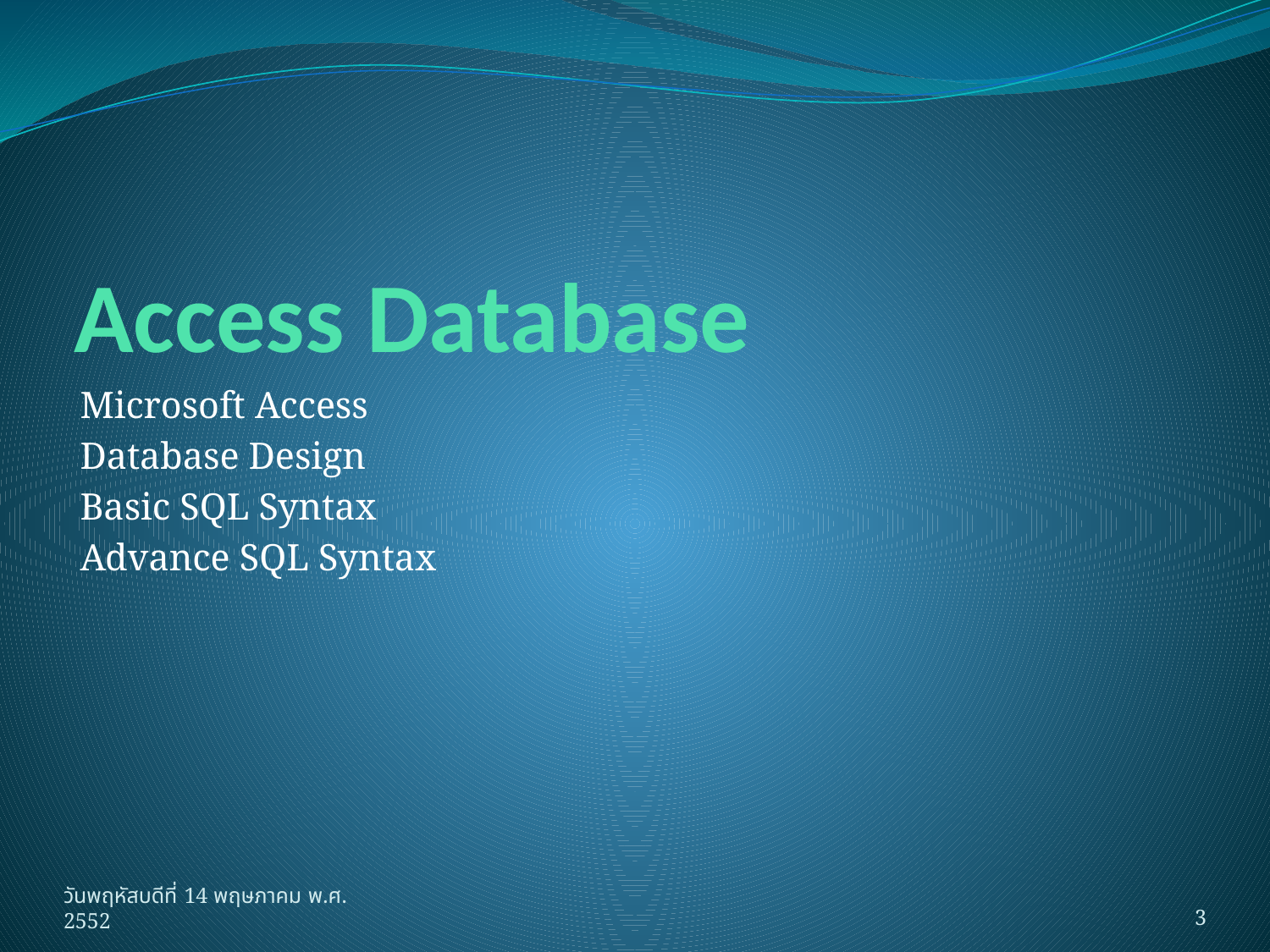

# Access Database
Microsoft Access
Database Design
Basic SQL Syntax
Advance SQL Syntax
วันพฤหัสบดีที่ 14 พฤษภาคม พ.ศ. 2552
3